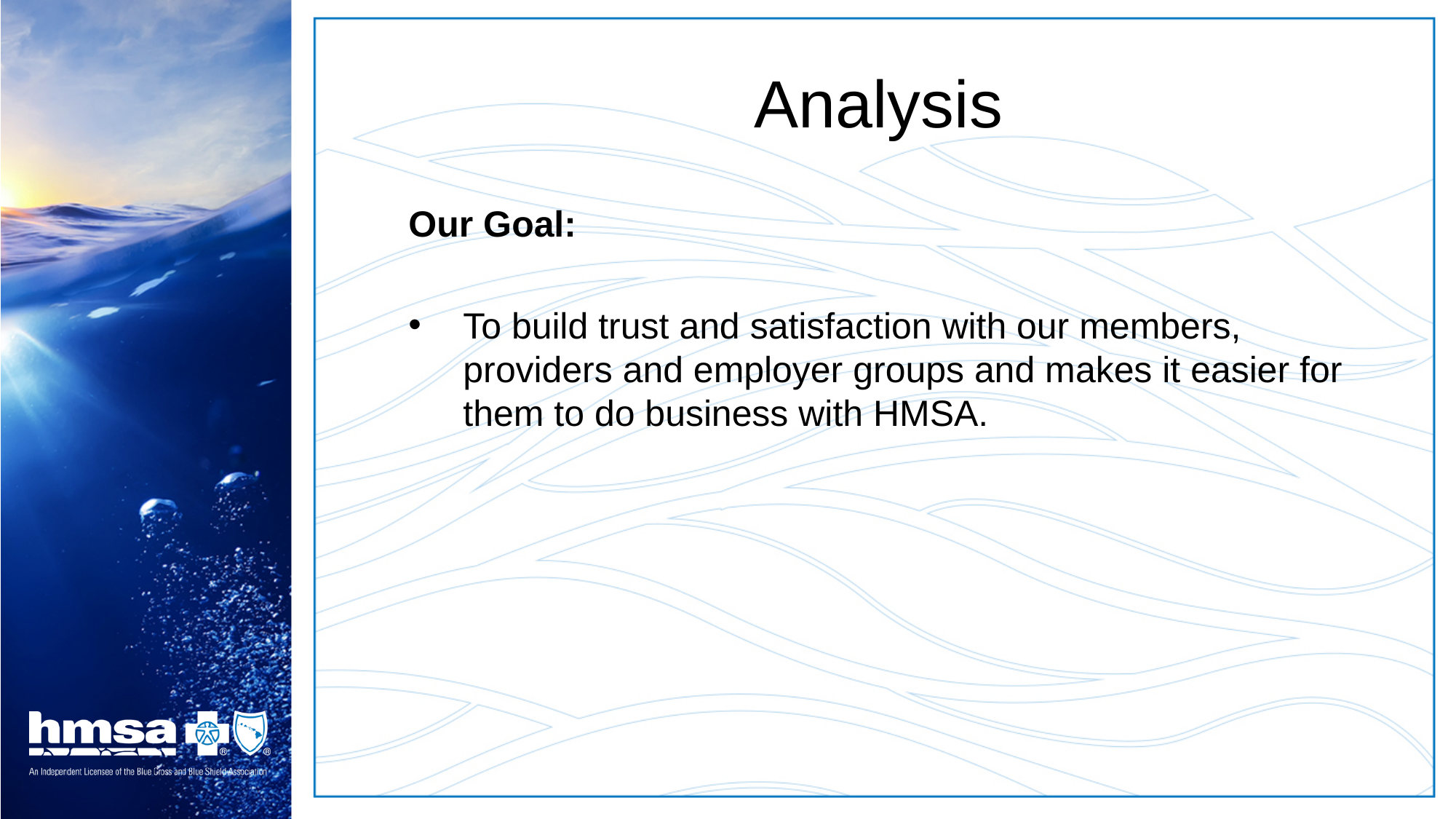

# Analysis
Our Goal:

To build trust and satisfaction with our members, providers and employer groups and makes it easier for them to do business with HMSA.